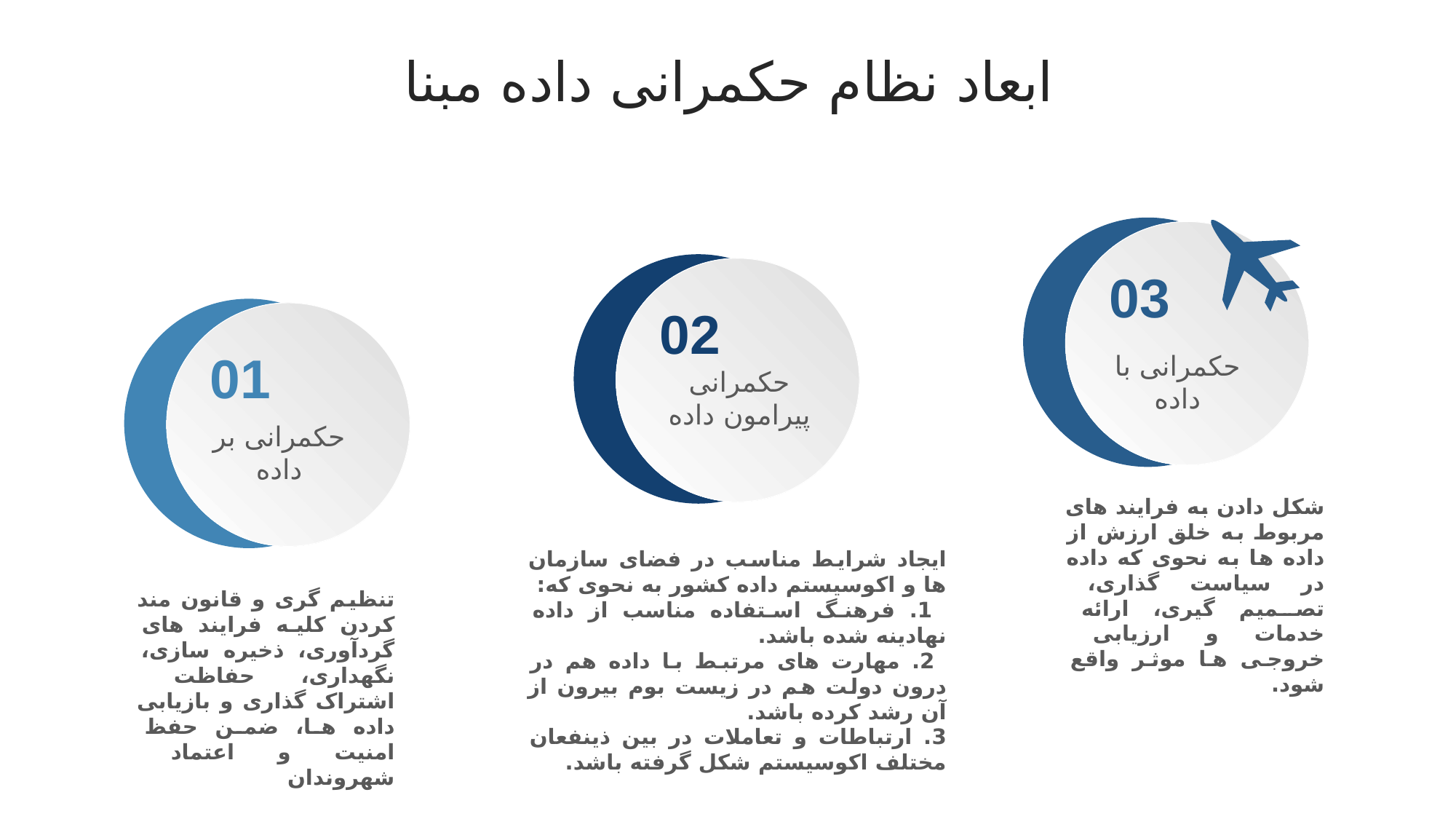

ابعاد نظام حکمرانی داده مبنا

03
02

01
حکمرانی با داده
حکمرانی پیرامون داده
حکمرانی بر داده
شکل دادن به فرایند های مربوط به خلق ارزش از داده ها به نحوی که داده در سیاست گذاری، تصمیم گیری، ارائه خدمات و ارزیابی خروجی ها موثر واقع شود.
ایجاد شرایط مناسب در فضای سازمان ها و اکوسیستم داده کشور به نحوی که:
 1. فرهنگ استفاده مناسب از داده نهادینه شده باشد.
 2. مهارت های مرتبط با داده هم در درون دولت هم در زیست بوم بیرون از آن رشد کرده باشد.
3. ارتباطات و تعاملات در بین ذینفعان مختلف اکوسیستم شکل گرفته باشد.
تنظیم گری و قانون مند کردن کلیه فرایند های گردآوری، ذخیره سازی، نگهداری، حفاظت اشتراک گذاری و بازیابی داده ها، ضمن حفظ امنیت و اعتماد شهروندان